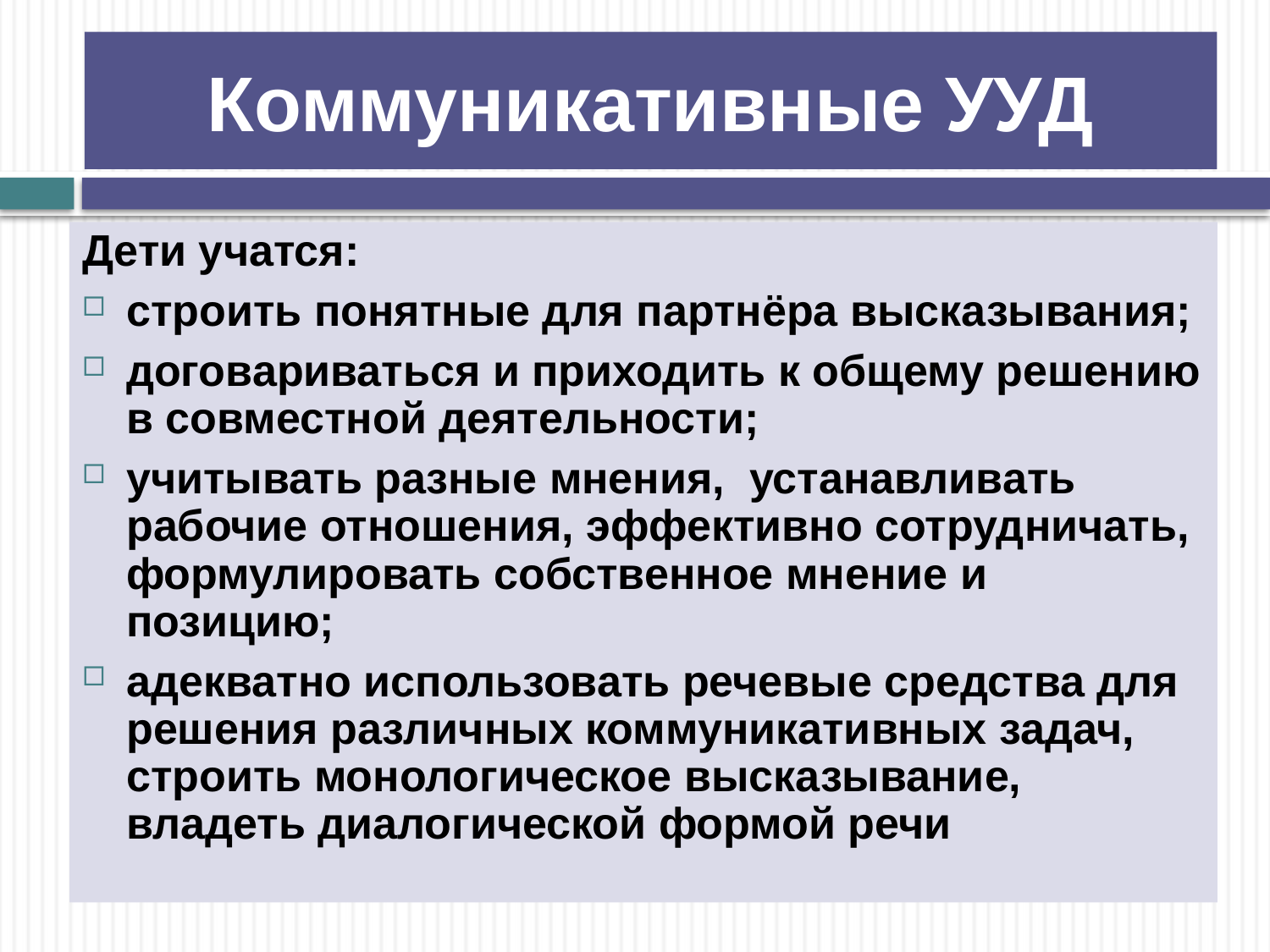

# Коммуникативные УУД
Дети учатся:
строить понятные для партнёра высказывания;
договариваться и приходить к общему решению в совместной деятельности;
учитывать разные мнения,  устанавливать рабочие отношения, эффективно сотрудничать, формулировать собственное мнение и позицию;
адекватно использовать речевые средства для решения различных коммуникативных задач, строить монологическое высказывание, владеть диалогической формой речи